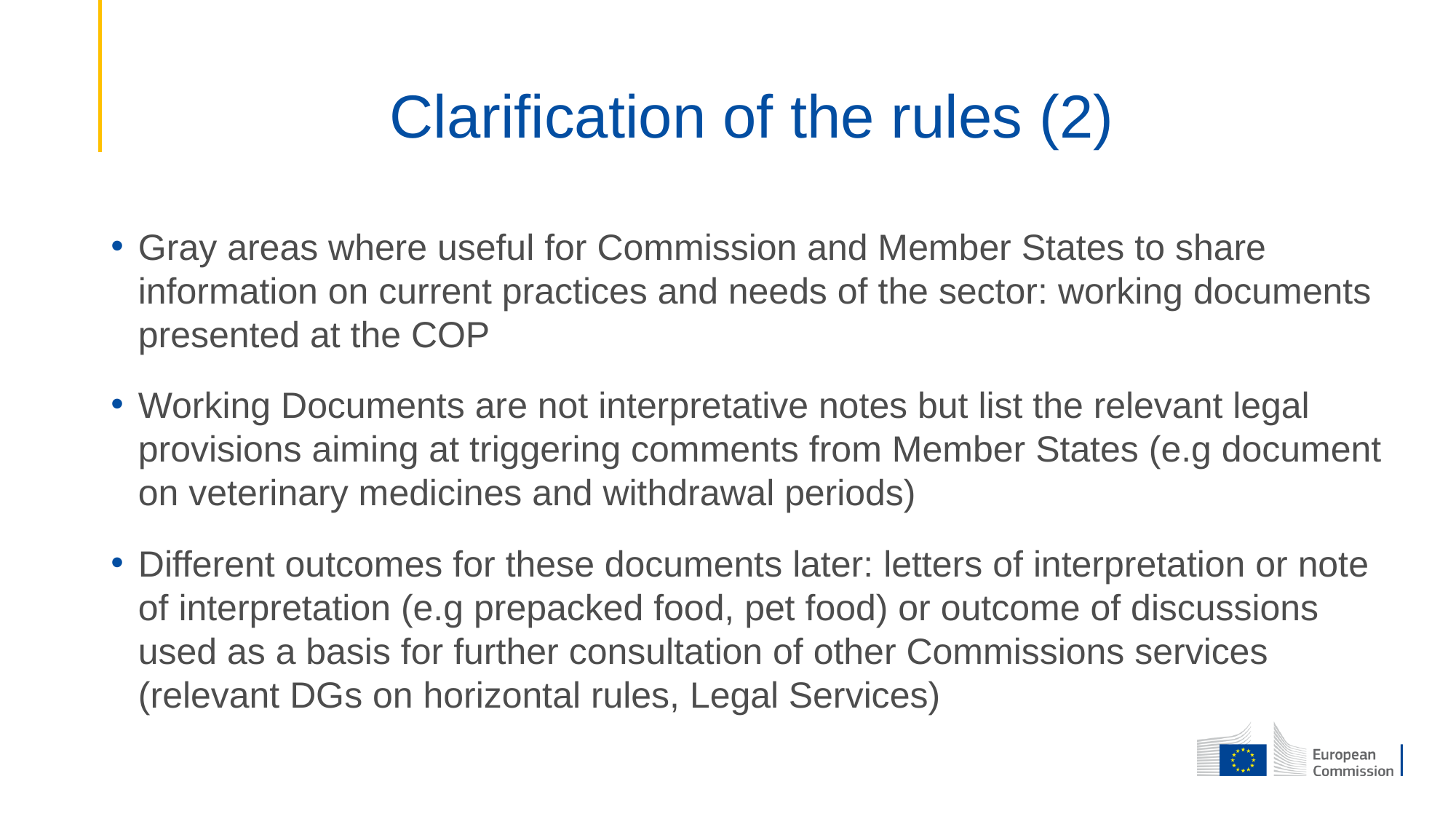

# Clarification of the rules (2)
Gray areas where useful for Commission and Member States to share information on current practices and needs of the sector: working documents presented at the COP
Working Documents are not interpretative notes but list the relevant legal provisions aiming at triggering comments from Member States (e.g document on veterinary medicines and withdrawal periods)
Different outcomes for these documents later: letters of interpretation or note of interpretation (e.g prepacked food, pet food) or outcome of discussions used as a basis for further consultation of other Commissions services (relevant DGs on horizontal rules, Legal Services)